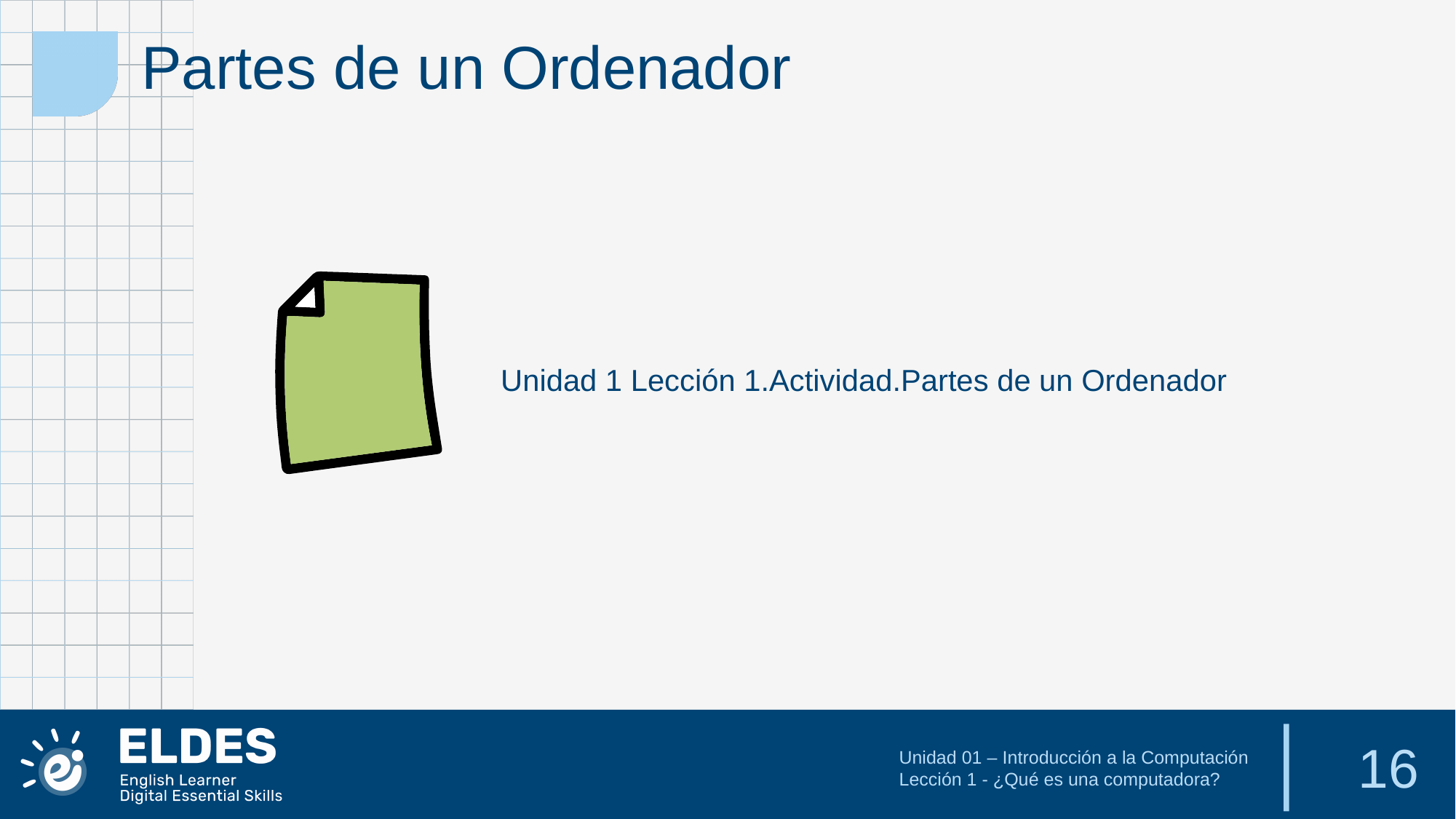

Partes de un Ordenador

Unidad 1 Lección 1.Actividad.Partes de un Ordenador
16
Unidad 01 – Introducción a la Computación
Lección 1 - ¿Qué es una computadora?